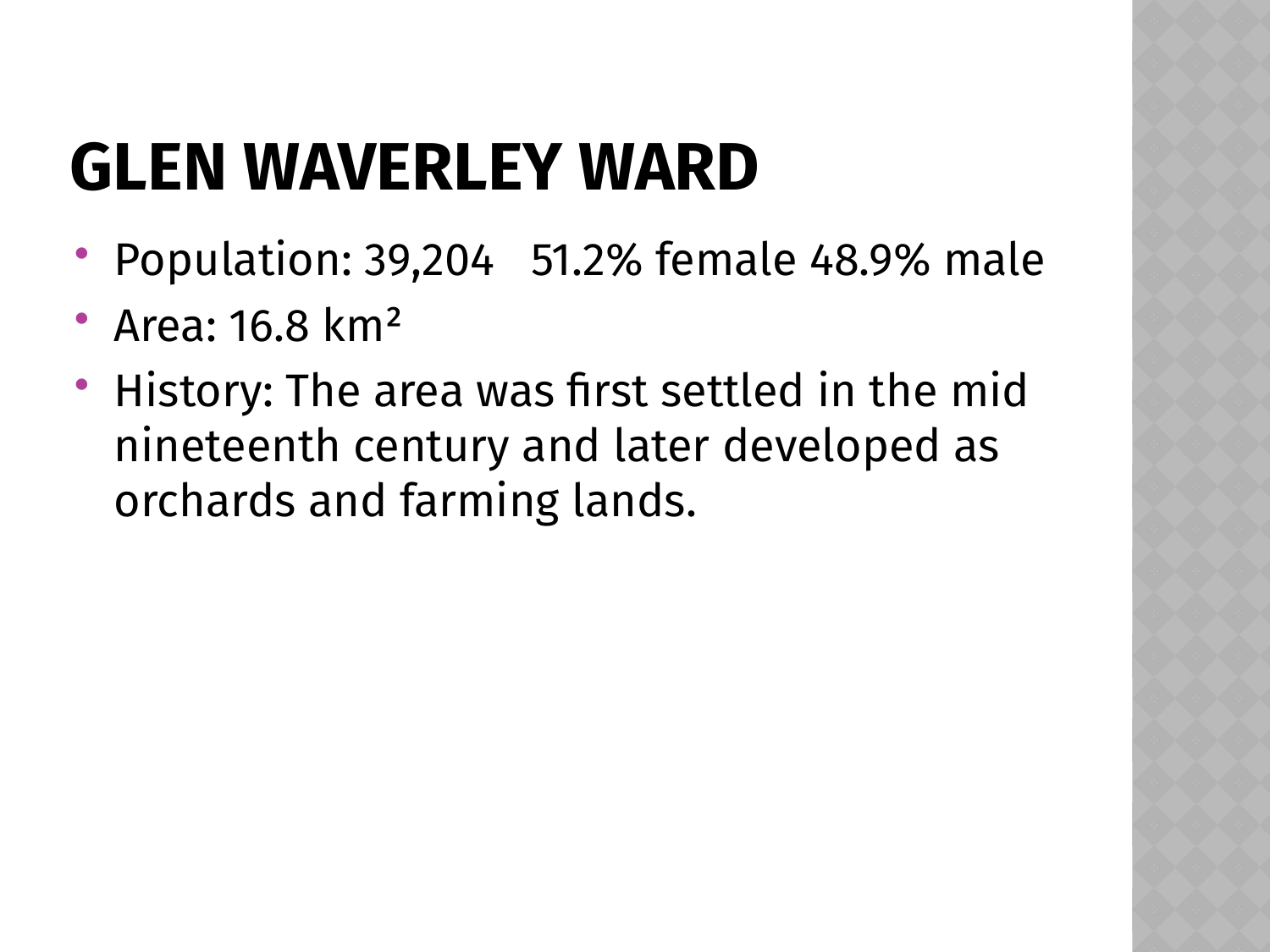

# Glen Waverley ward
Population: 39,204   51.2% female 48.9% male
Area: 16.8 km²
History: The area was first settled in the mid nineteenth century and later developed as orchards and farming lands.